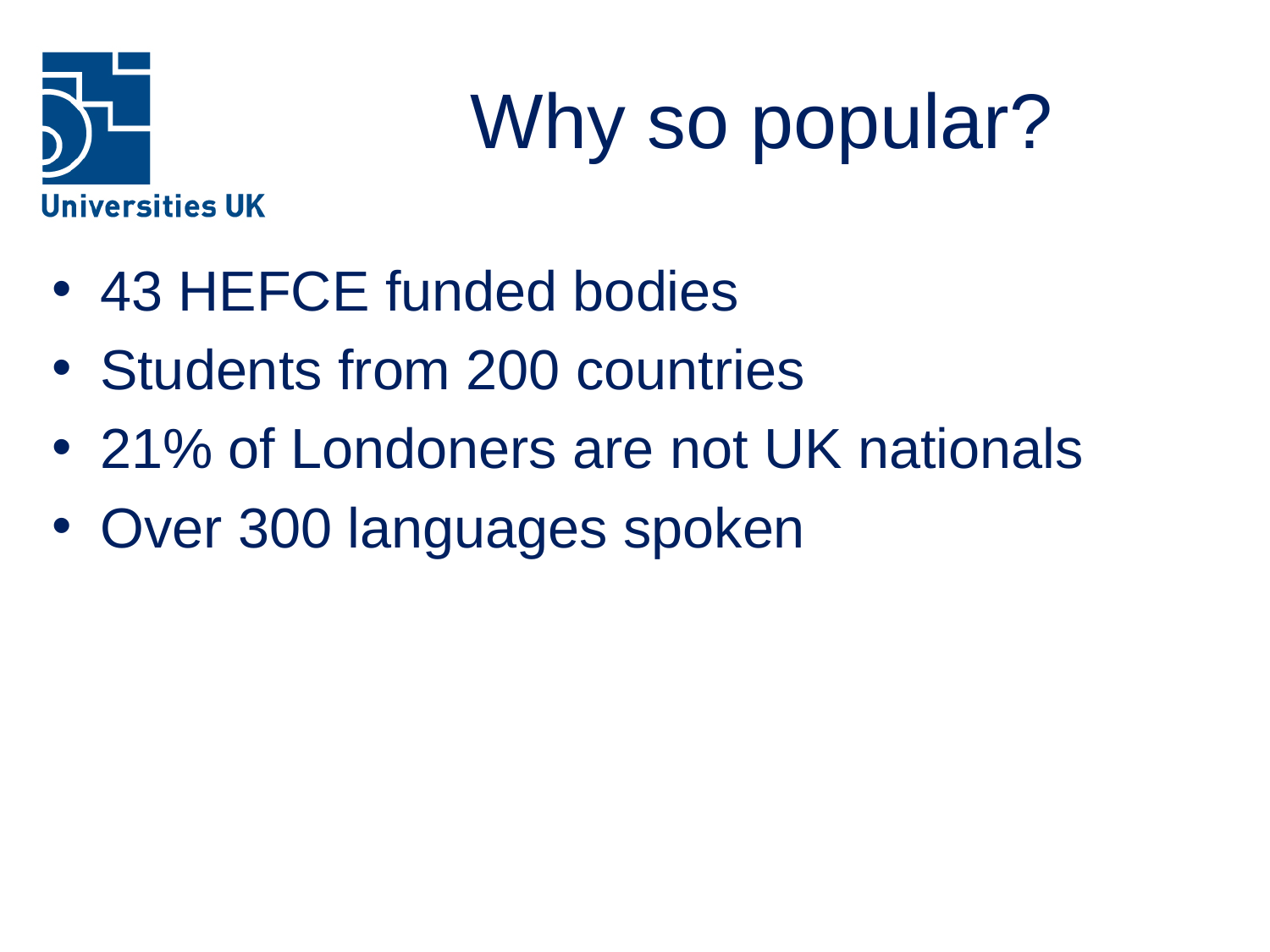

# Why so popular?
43 HEFCE funded bodies
Students from 200 countries
21% of Londoners are not UK nationals
Over 300 languages spoken